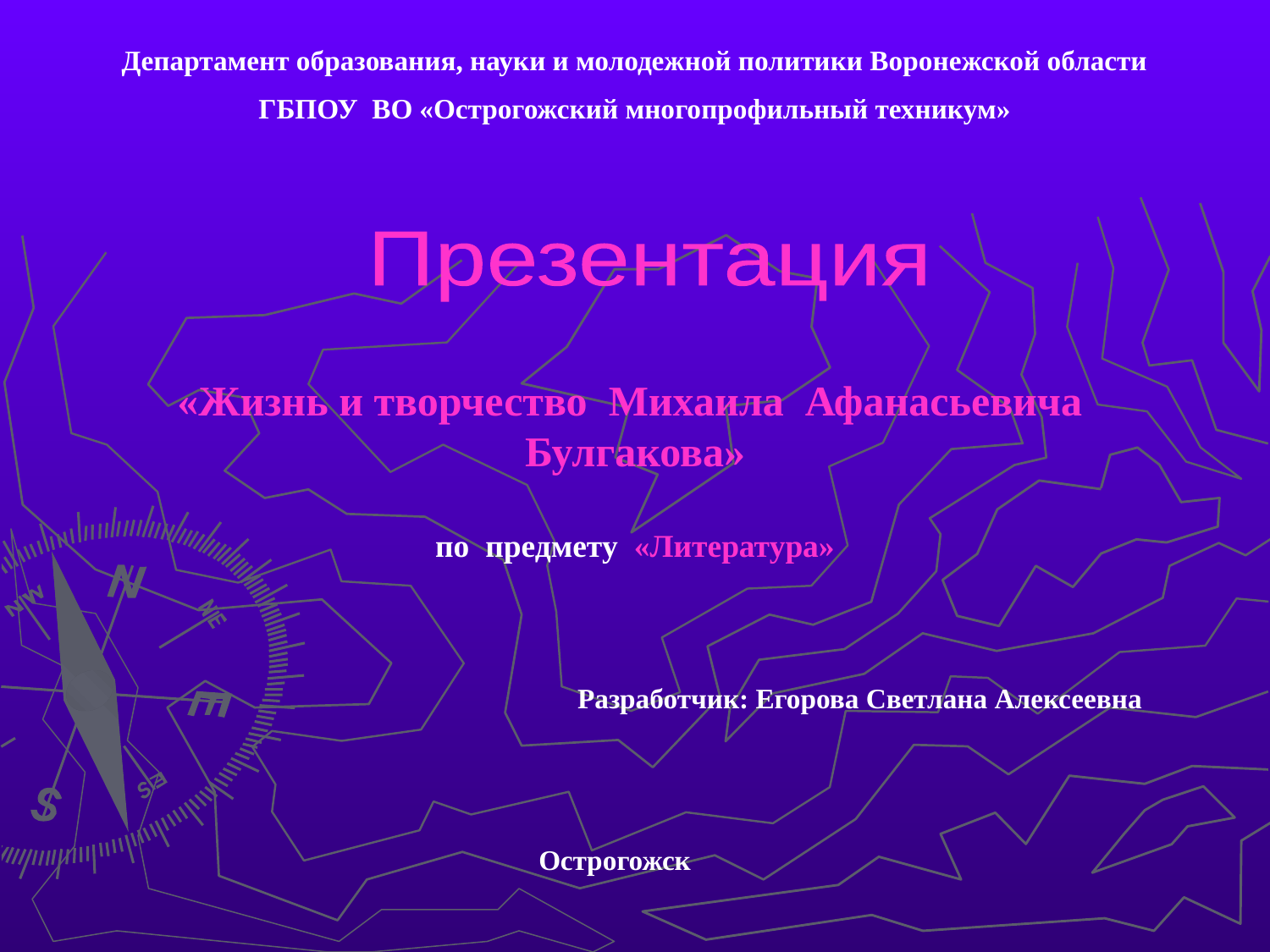

Департамент образования, науки и молодежной политики Воронежской области
ГБПОУ  ВО «Острогожский многопрофильный техникум»

«Жизнь и творчество  Михаила  Афанасьевича  Булгакова»

по  предмету  «Литература»

Презентация
Разработчик: Егорова Светлана Алексеевна

Острогожск